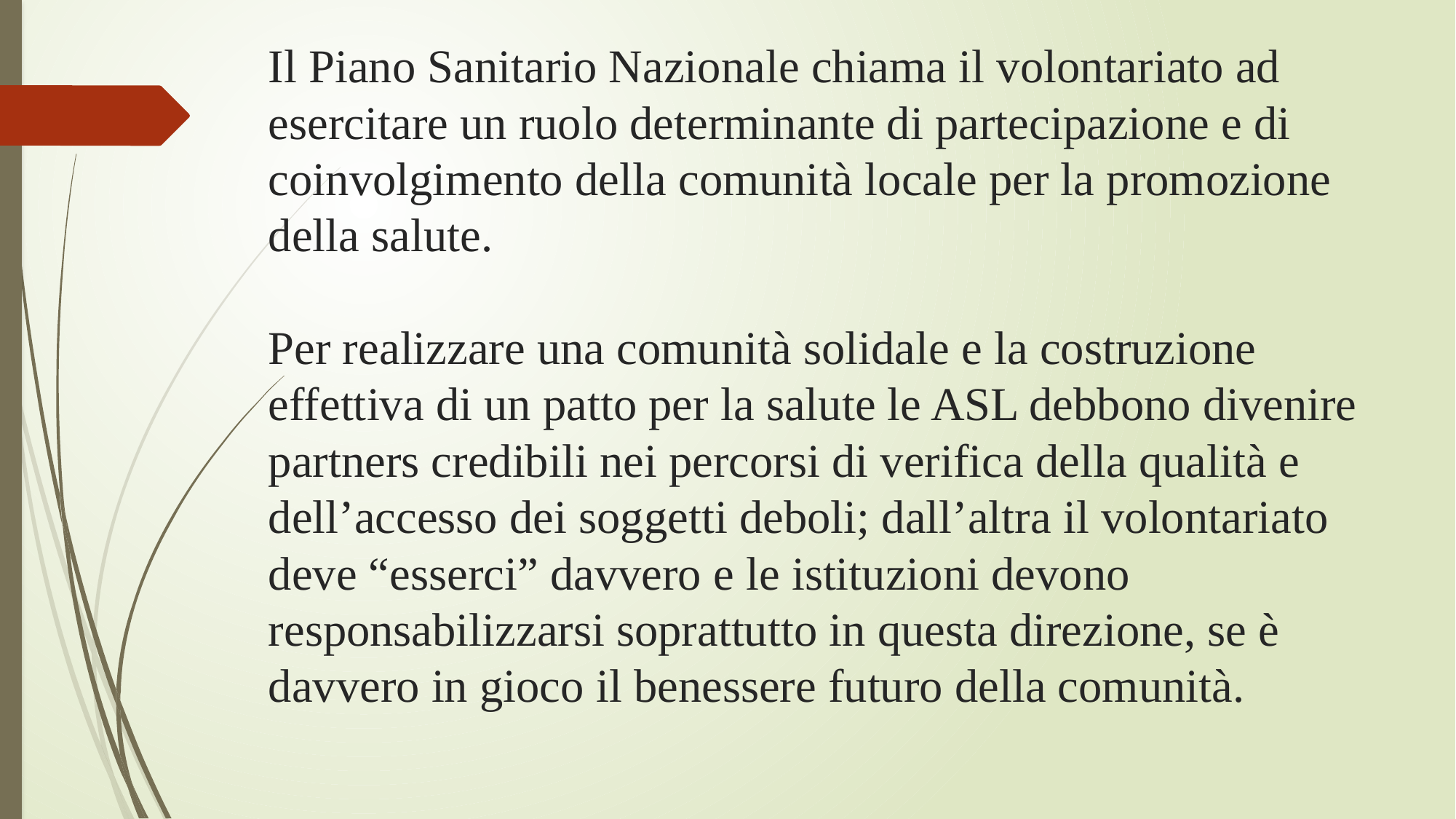

# Il Piano Sanitario Nazionale chiama il volontariato ad esercitare un ruolo determinante di partecipazione e di coinvolgimento della comunità locale per la promozione della salute. Per realizzare una comunità solidale e la costruzione effettiva di un patto per la salute le ASL debbono divenire partners credibili nei percorsi di verifica della qualità e dell’accesso dei soggetti deboli; dall’altra il volontariato deve “esserci” davvero e le istituzioni devono responsabilizzarsi soprattutto in questa direzione, se è davvero in gioco il benessere futuro della comunità.